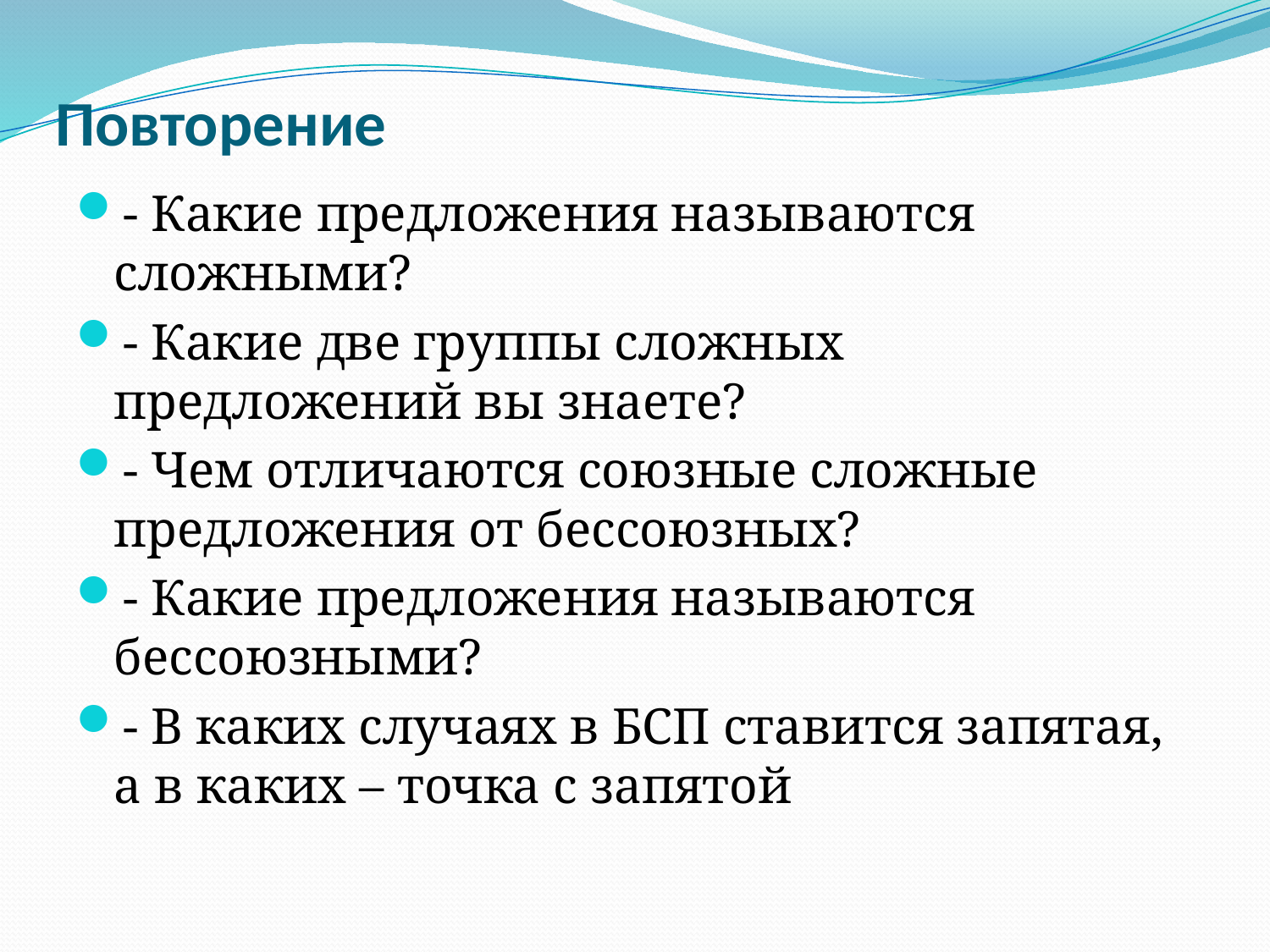

# Повторение
- Какие предложения называются сложными?
- Какие две группы сложных предложений вы знаете?
- Чем отличаются союзные сложные предложения от бессоюзных?
- Какие предложения называются бессоюзными?
- В каких случаях в БСП ставится запятая, а в каких – точка с запятой